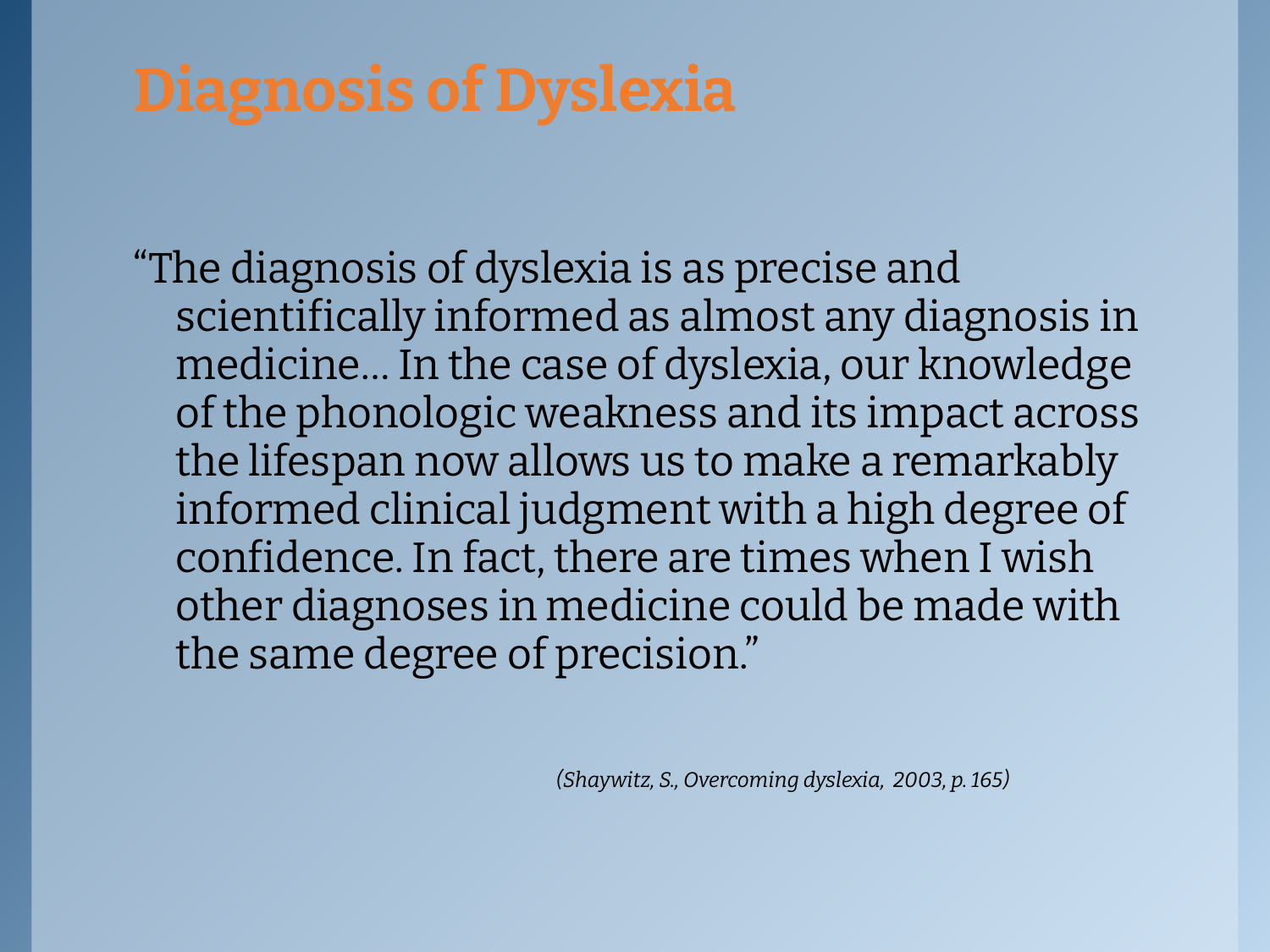

# Diagnosis of Dyslexia
“The diagnosis of dyslexia is as precise and scientifically informed as almost any diagnosis in medicine… In the case of dyslexia, our knowledge of the phonologic weakness and its impact across the lifespan now allows us to make a remarkably informed clinical judgment with a high degree of confidence. In fact, there are times when I wish other diagnoses in medicine could be made with the same degree of precision.”

				(Shaywitz, S., Overcoming dyslexia,  2003, p. 165)